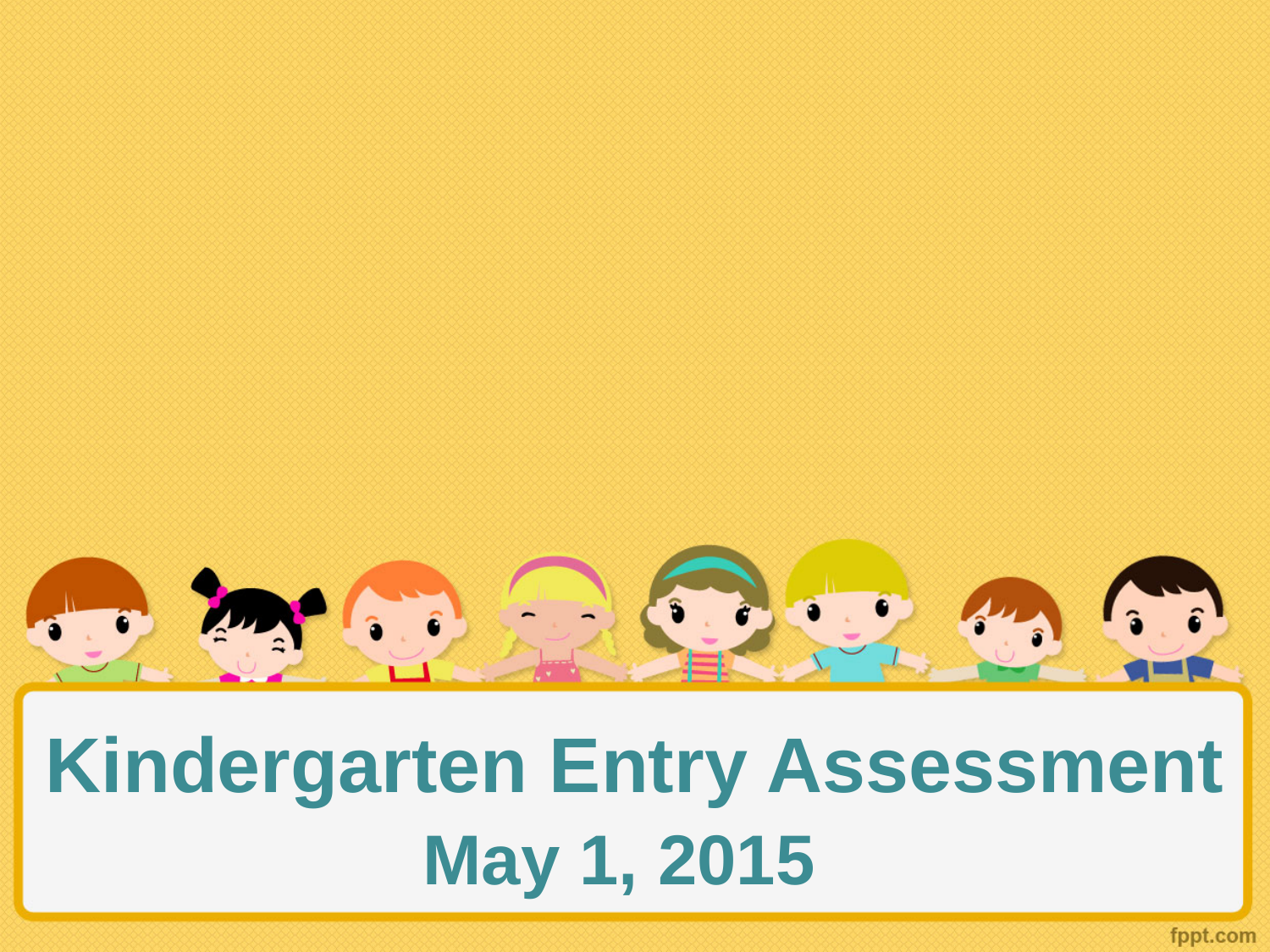

# Kindergarten Entry Assessment
May 1, 2015